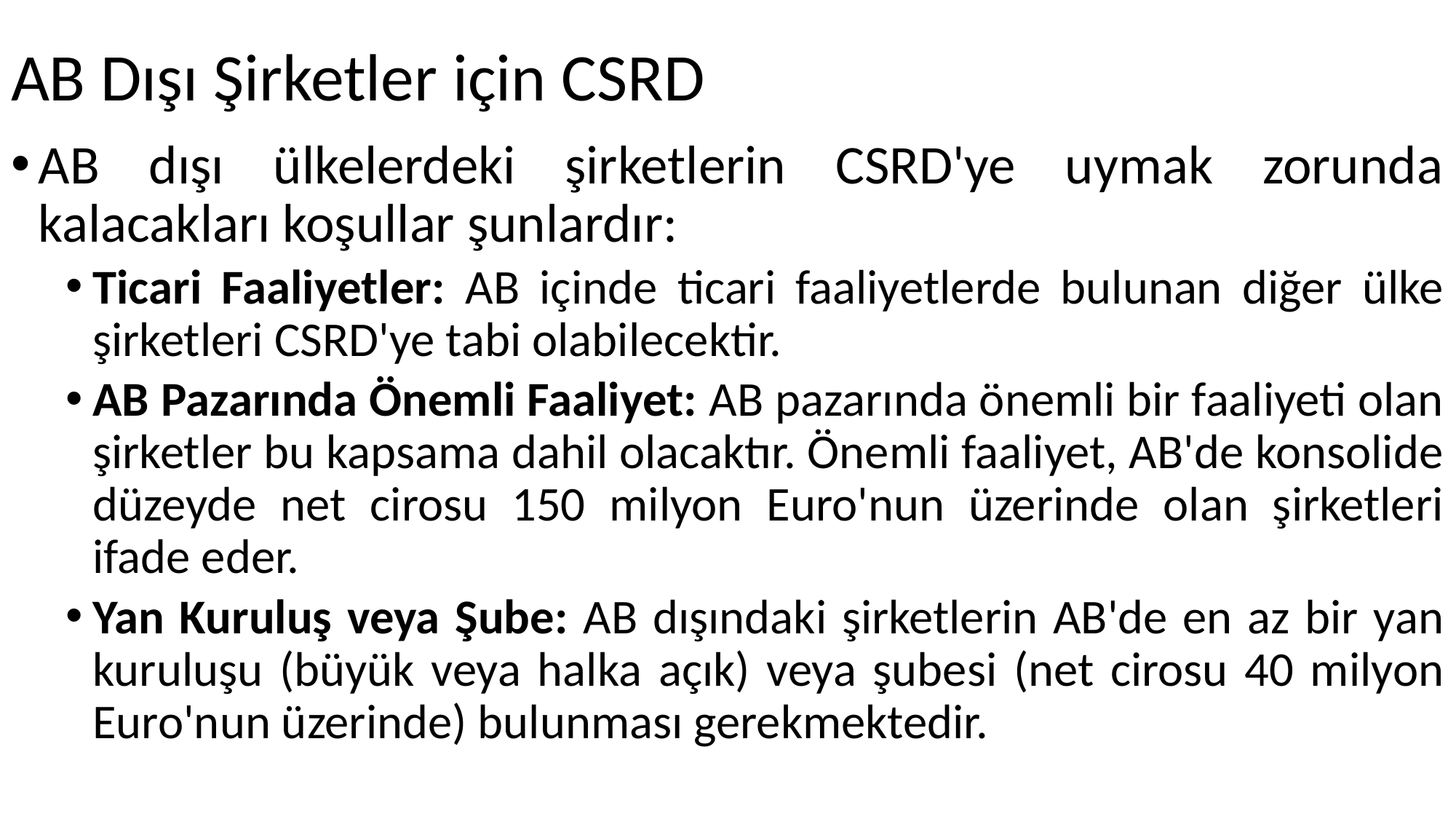

# AB Dışı Şirketler için CSRD
AB dışı ülkelerdeki şirketlerin CSRD'ye uymak zorunda kalacakları koşullar şunlardır:
Ticari Faaliyetler: AB içinde ticari faaliyetlerde bulunan diğer ülke şirketleri CSRD'ye tabi olabilecektir.
AB Pazarında Önemli Faaliyet: AB pazarında önemli bir faaliyeti olan şirketler bu kapsama dahil olacaktır. Önemli faaliyet, AB'de konsolide düzeyde net cirosu 150 milyon Euro'nun üzerinde olan şirketleri ifade eder.
Yan Kuruluş veya Şube: AB dışındaki şirketlerin AB'de en az bir yan kuruluşu (büyük veya halka açık) veya şubesi (net cirosu 40 milyon Euro'nun üzerinde) bulunması gerekmektedir.